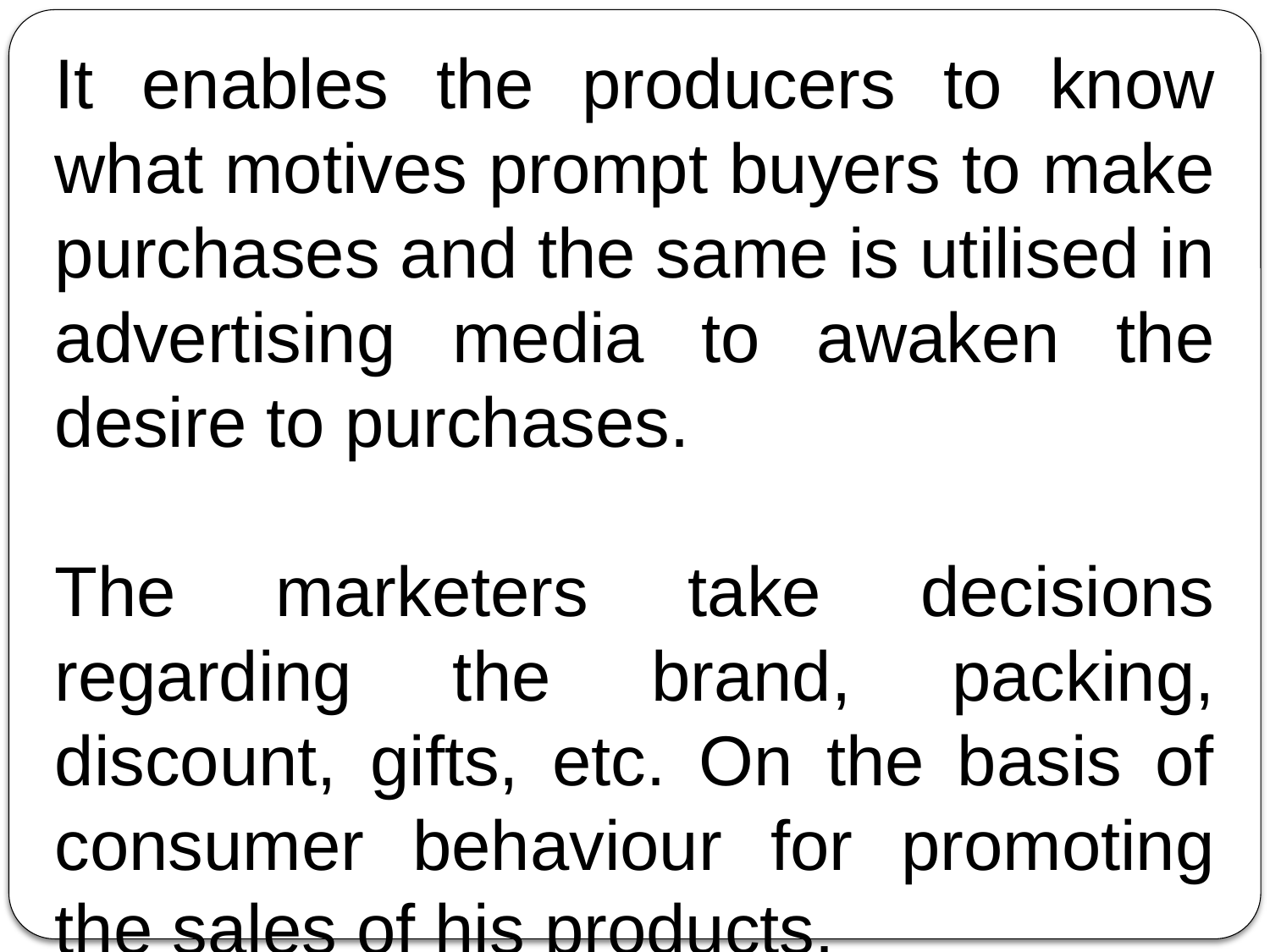

It enables the producers to know what motives prompt buyers to make purchases and the same is utilised in advertising media to awaken the desire to purchases.

The marketers take decisions regarding the brand, packing, discount, gifts, etc. On the basis of consumer behaviour for promoting the sales of his products.